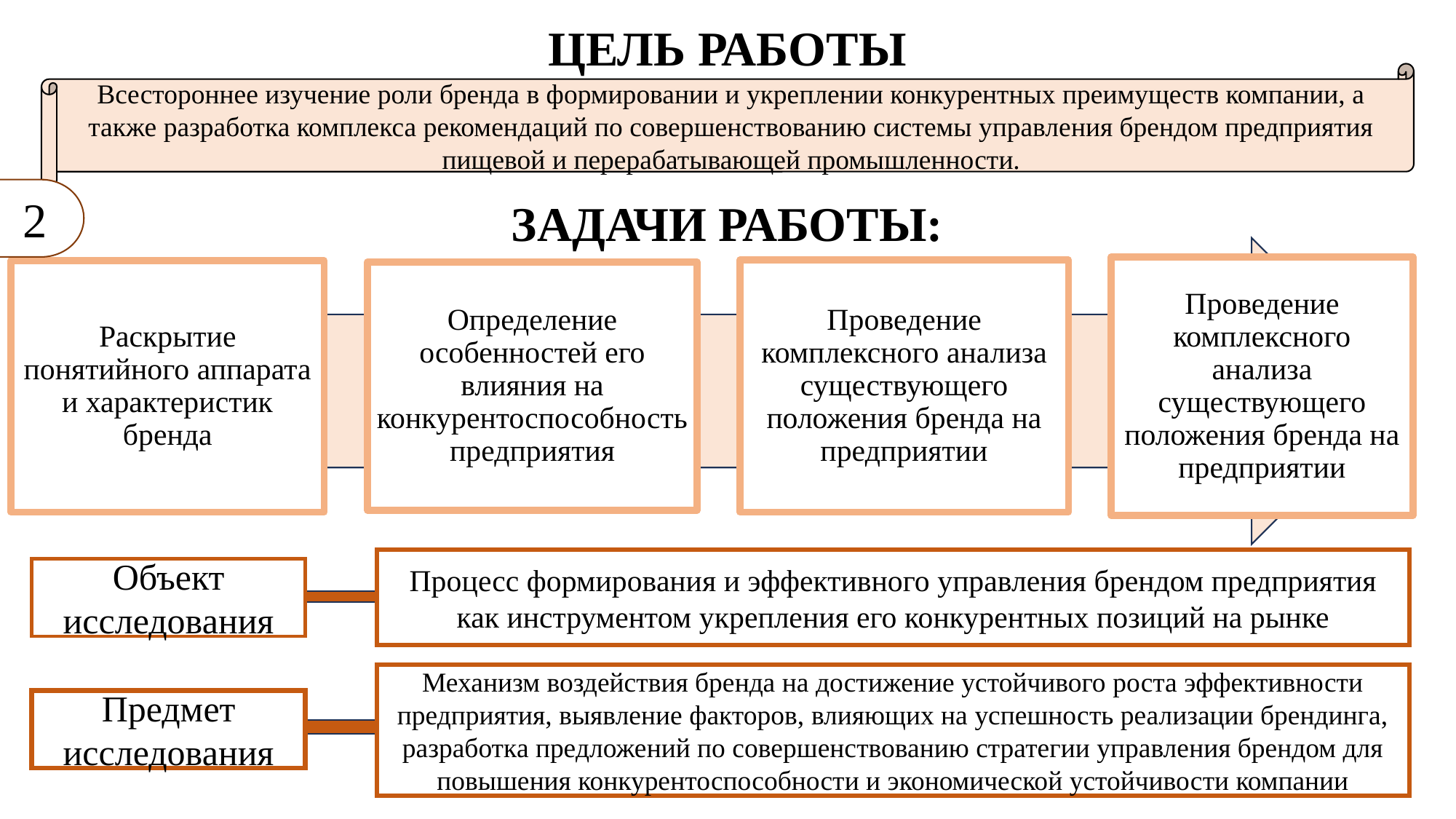

ЦЕЛЬ РАБОТЫ
Всестороннее изучение роли бренда в формировании и укреплении конкурентных преимуществ компании, а также разработка комплекса рекомендаций по совершенствованию системы управления брендом предприятия пищевой и перерабатывающей промышленности.
Раскрытие понятийного аппарата и характеристик бренда
Определение особенностей его влияния на конкурентоспособность предприятия
Проведение комплексного анализа существующего положения бренда на предприятии
Проведение комплексного анализа существующего положения бренда на предприятии
2
ЗАДАЧИ РАБОТЫ:

Процесс формирования и эффективного управления брендом предприятия как инструментом укрепления его конкурентных позиций на рынке
Объект исследования

Механизм воздействия бренда на достижение устойчивого роста эффективности предприятия, выявление факторов, влияющих на успешность реализации брендинга, разработка предложений по совершенствованию стратегии управления брендом для повышения конкурентоспособности и экономической устойчивости компании
Предмет исследования